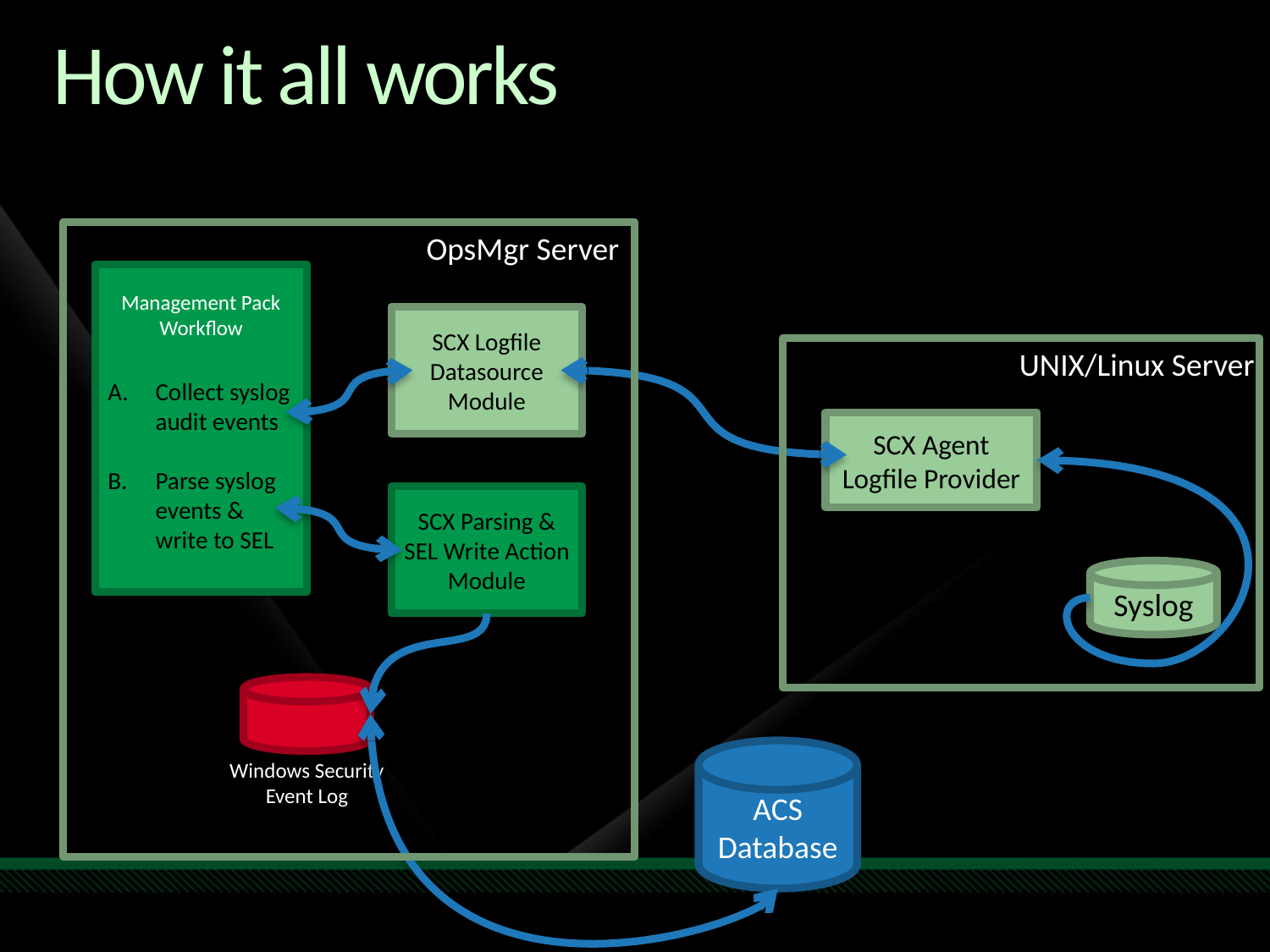

# How it all works

OpsMgr Server
Management Pack Workflow

SCX Logfile Datasource Module

UNIX/Linux Server
Collect syslog audit events

Parse syslog events & write to SEL
SCX Agent Logfile Provider
SCX Parsing & SEL Write Action Module
Syslog

Windows Security Event Log
ACS Database